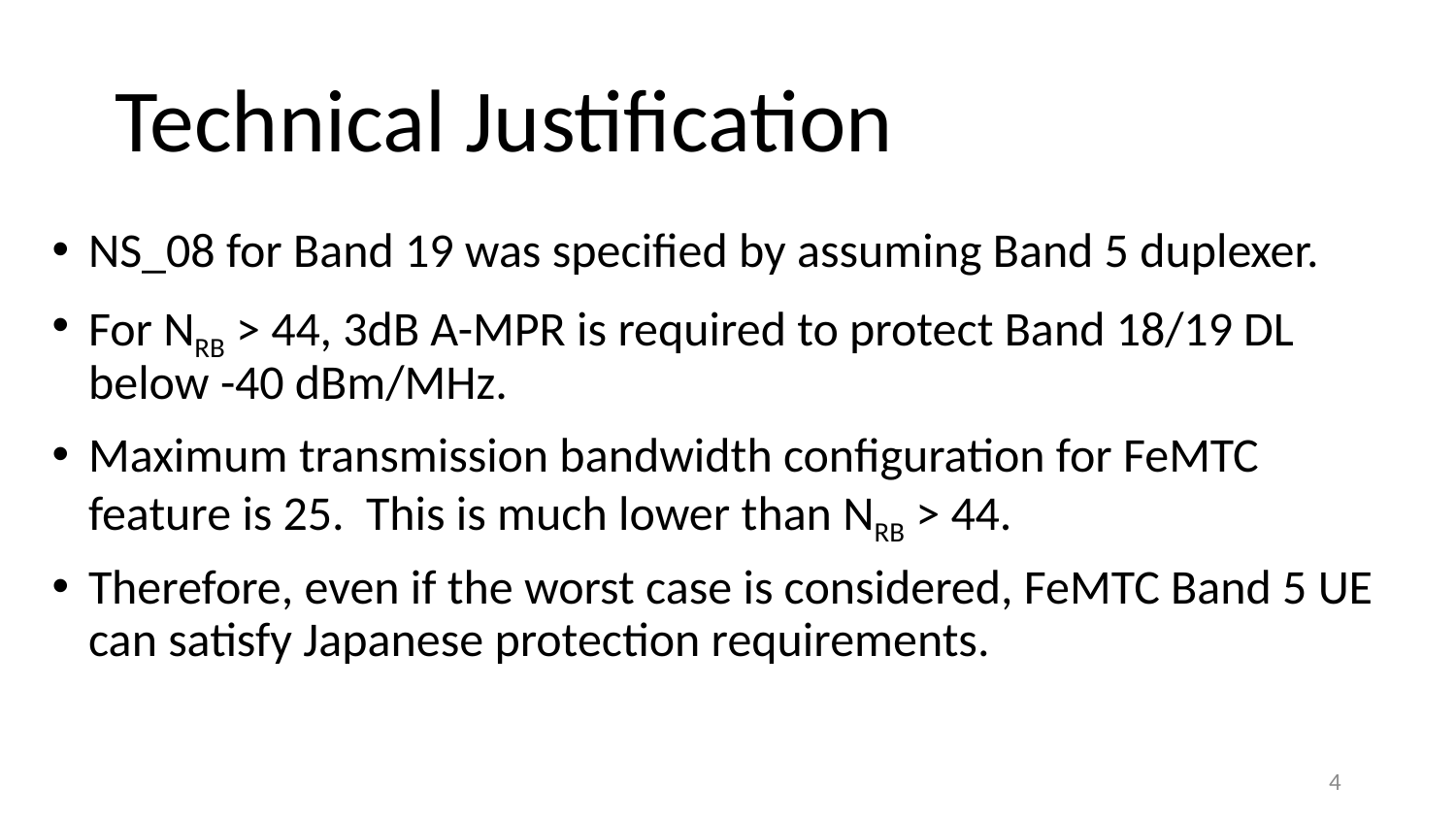

# Technical Justification
NS_08 for Band 19 was specified by assuming Band 5 duplexer.
For NRB > 44, 3dB A-MPR is required to protect Band 18/19 DL below -40 dBm/MHz.
Maximum transmission bandwidth configuration for FeMTC feature is 25.  This is much lower than NRB > 44.
Therefore, even if the worst case is considered, FeMTC Band 5 UE can satisfy Japanese protection requirements.
4